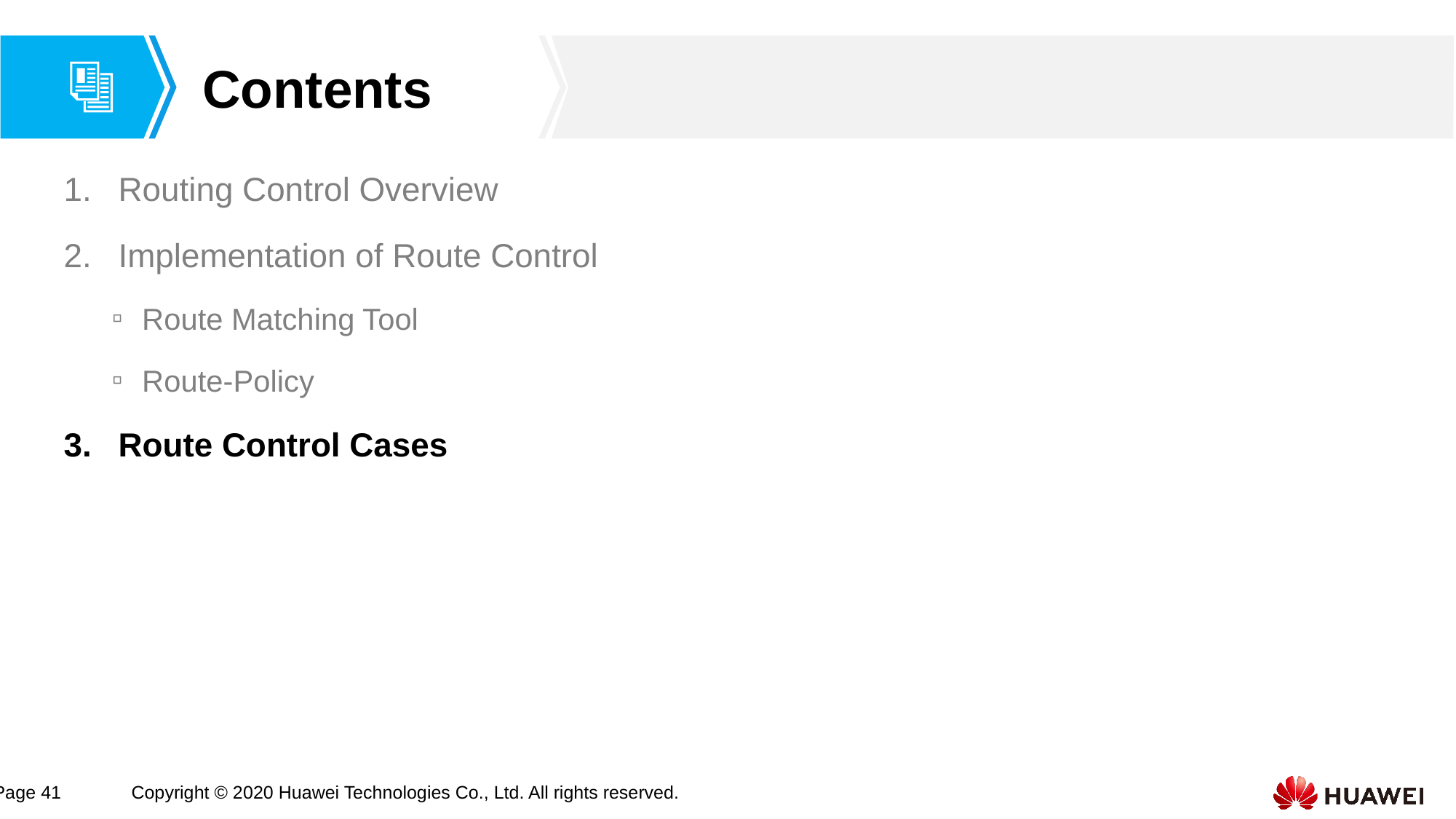

Routing Control Overview
Implementation of Route Control
Route Matching Tool
Route-Policy
Route Control Cases